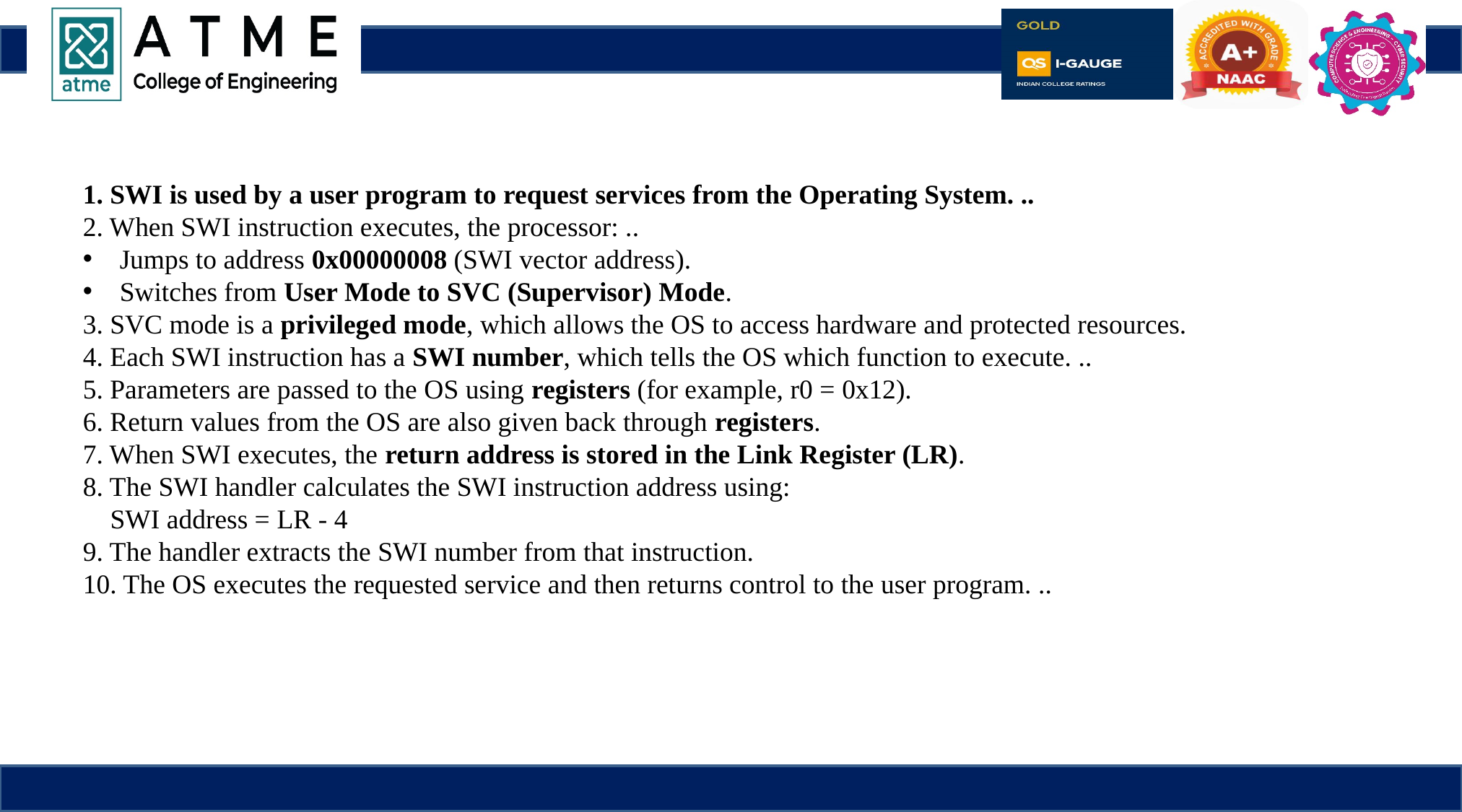

1. SWI is used by a user program to request services from the Operating System. ..
2. When SWI instruction executes, the processor: ..
    Jumps to address 0x00000008 (SWI vector address).
    Switches from User Mode to SVC (Supervisor) Mode.
3. SVC mode is a privileged mode, which allows the OS to access hardware and protected resources.
4. Each SWI instruction has a SWI number, which tells the OS which function to execute. ..
5. Parameters are passed to the OS using registers (for example, r0 = 0x12).
6. Return values from the OS are also given back through registers.
7. When SWI executes, the return address is stored in the Link Register (LR).
8. The SWI handler calculates the SWI instruction address using:
    SWI address = LR - 4
9. The handler extracts the SWI number from that instruction.
10. The OS executes the requested service and then returns control to the user program. ..